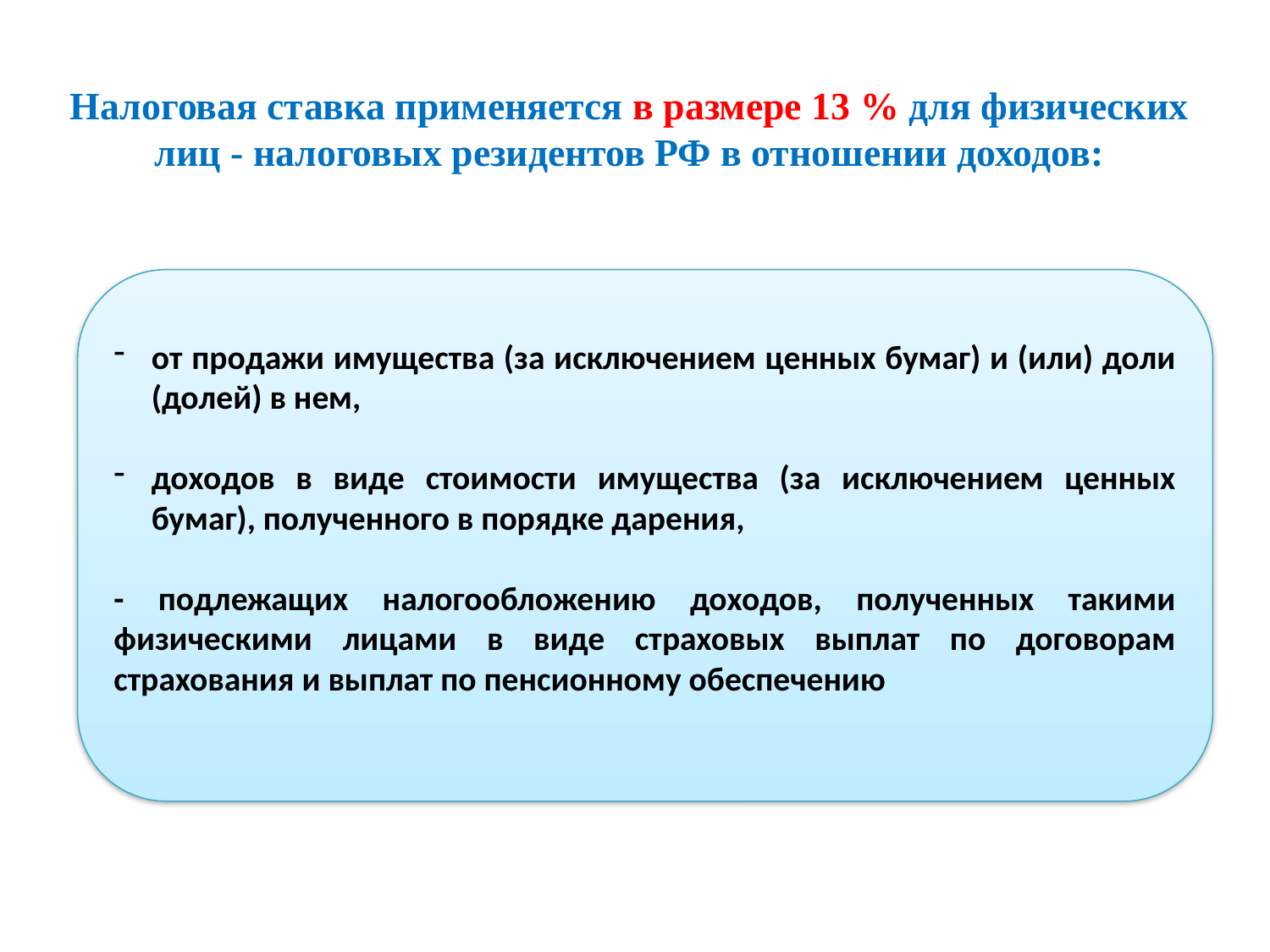

# Налоговая ставка применяется в размере 13 % для физических лиц - налоговых резидентов РФ в отношении доходов:

от продажи имущества (за исключением ценных бумаг) и (или) доли (долей) в нем,

доходов в виде стоимости имущества (за исключением ценных бумаг), полученного в порядке дарения,

- подлежащих налогообложению доходов, полученных такими физическими лицами в виде страховых выплат по договорам страхования и выплат по пенсионному обеспечению